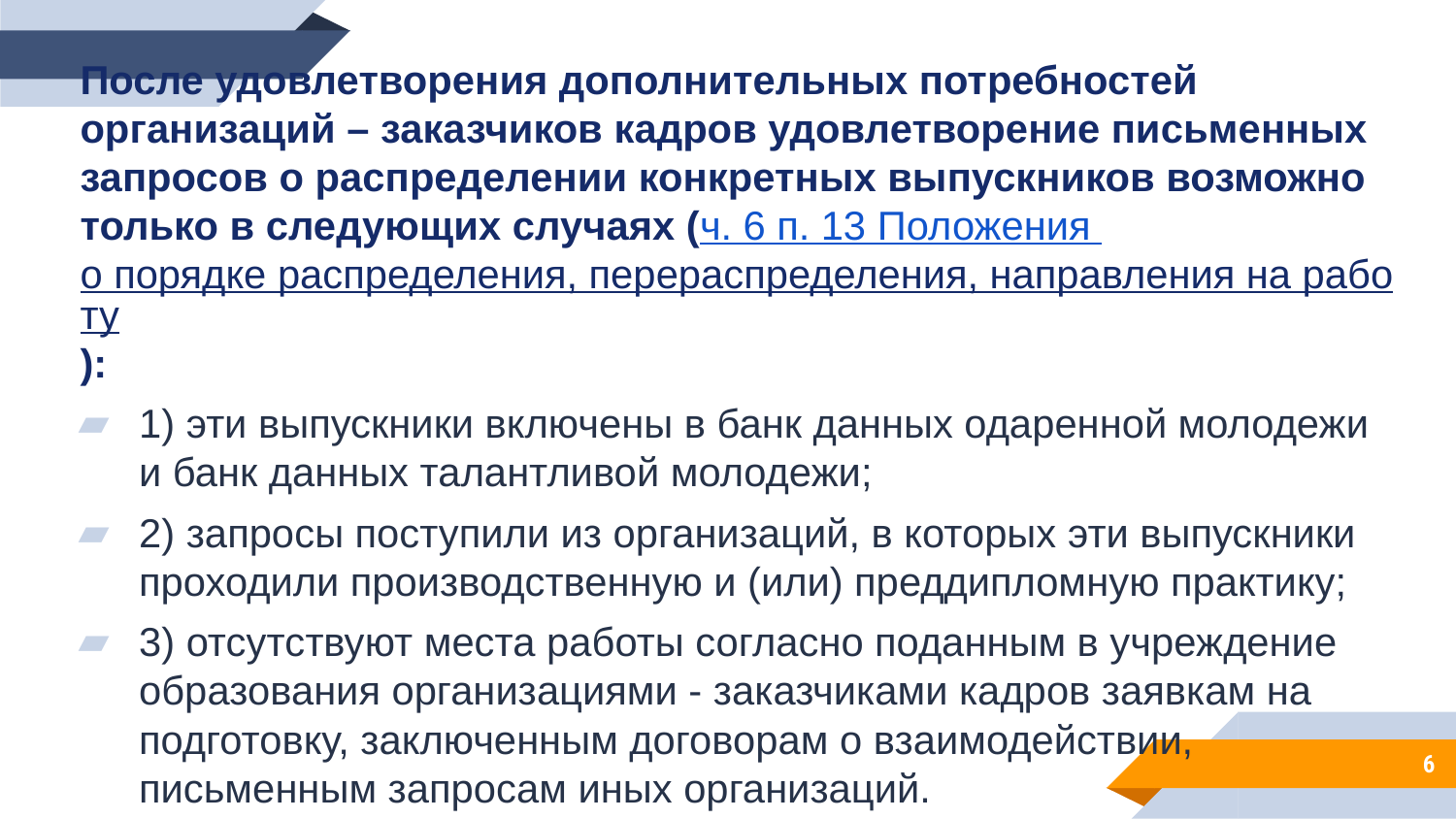

После удовлетворения дополнительных потребностей организаций – заказчиков кадров удовлетворение письменных запросов о распределении конкретных выпускников возможно только в следующих случаях (ч. 6 п. 13 Положения о порядке распределения, перераспределения, направления на работу):
1) эти выпускники включены в банк данных одаренной молодежи и банк данных талантливой молодежи;
2) запросы поступили из организаций, в которых эти выпускники проходили производственную и (или) преддипломную практику;
3) отсутствуют места работы согласно поданным в учреждение образования организациями - заказчиками кадров заявкам на подготовку, заключенным договорам о взаимодействии, письменным запросам иных организаций.
6